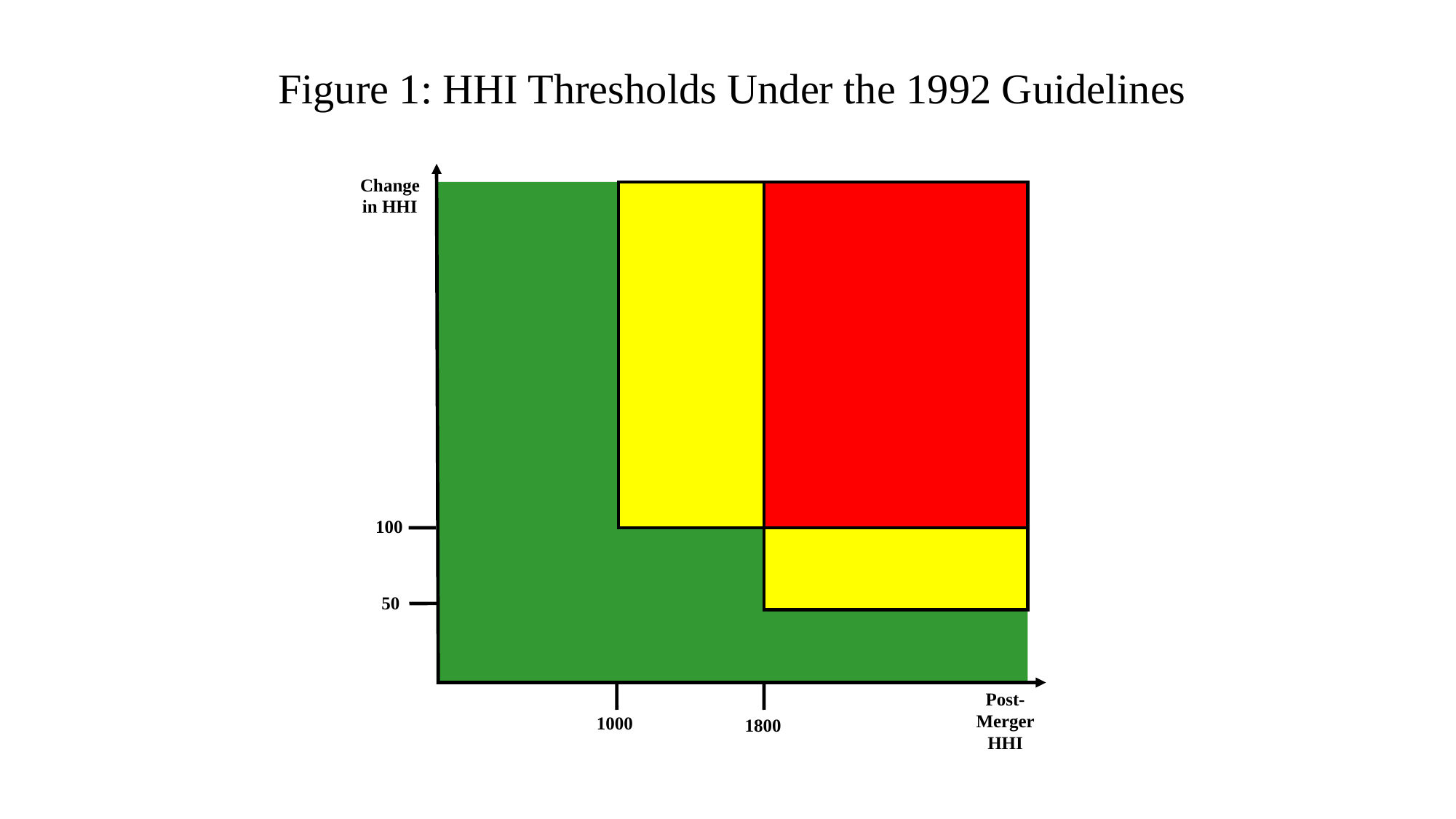

# Figure 1: HHI Thresholds Under the 1992 Guidelines

Change
in HHI

100

50

Post-
Merger
HHI
1000
1800